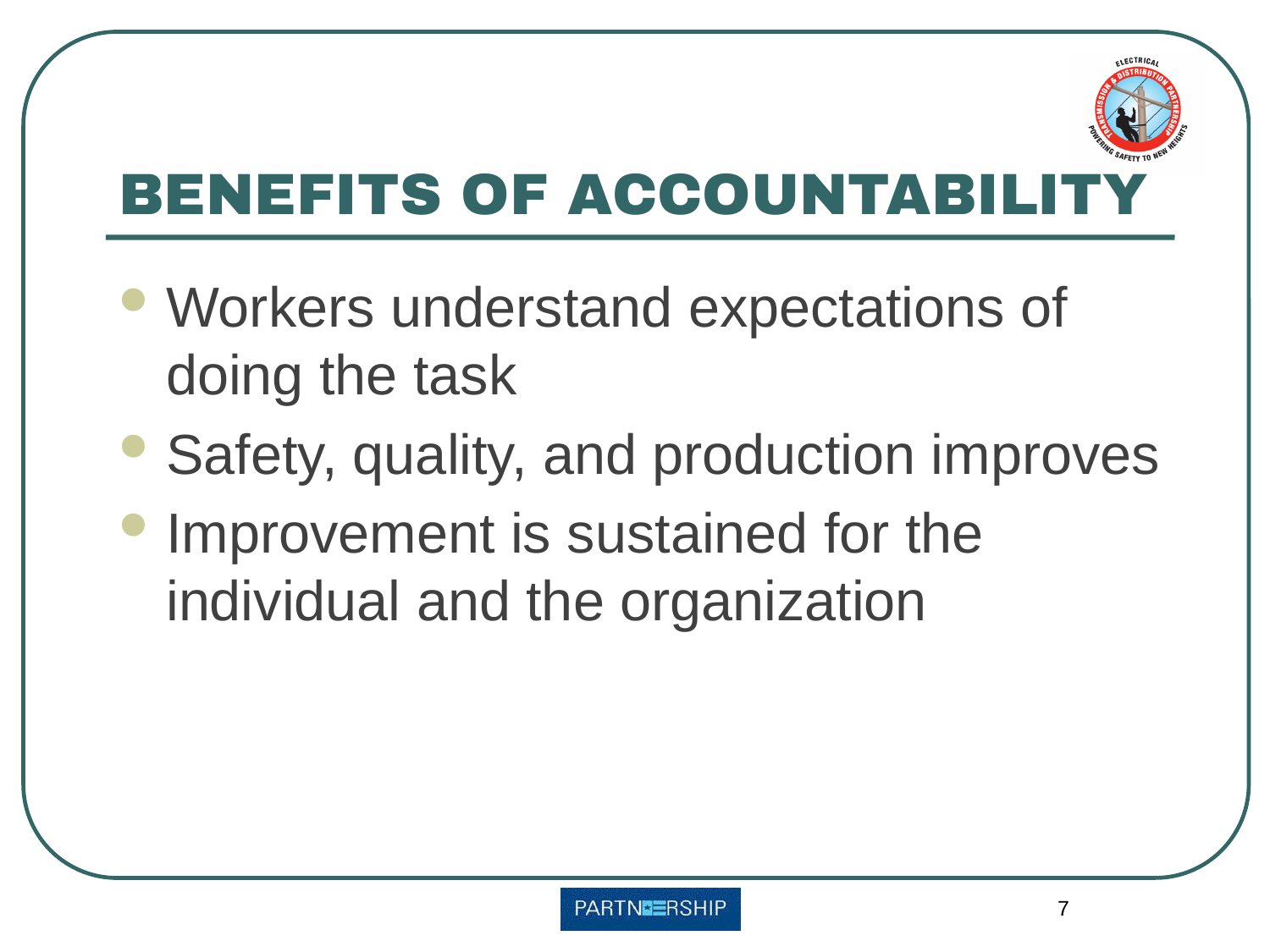

# BENEFITS OF ACCOUNTABILITY
Workers understand expectations of doing the task
Safety, quality, and production improves
Improvement is sustained for the individual and the organization

7